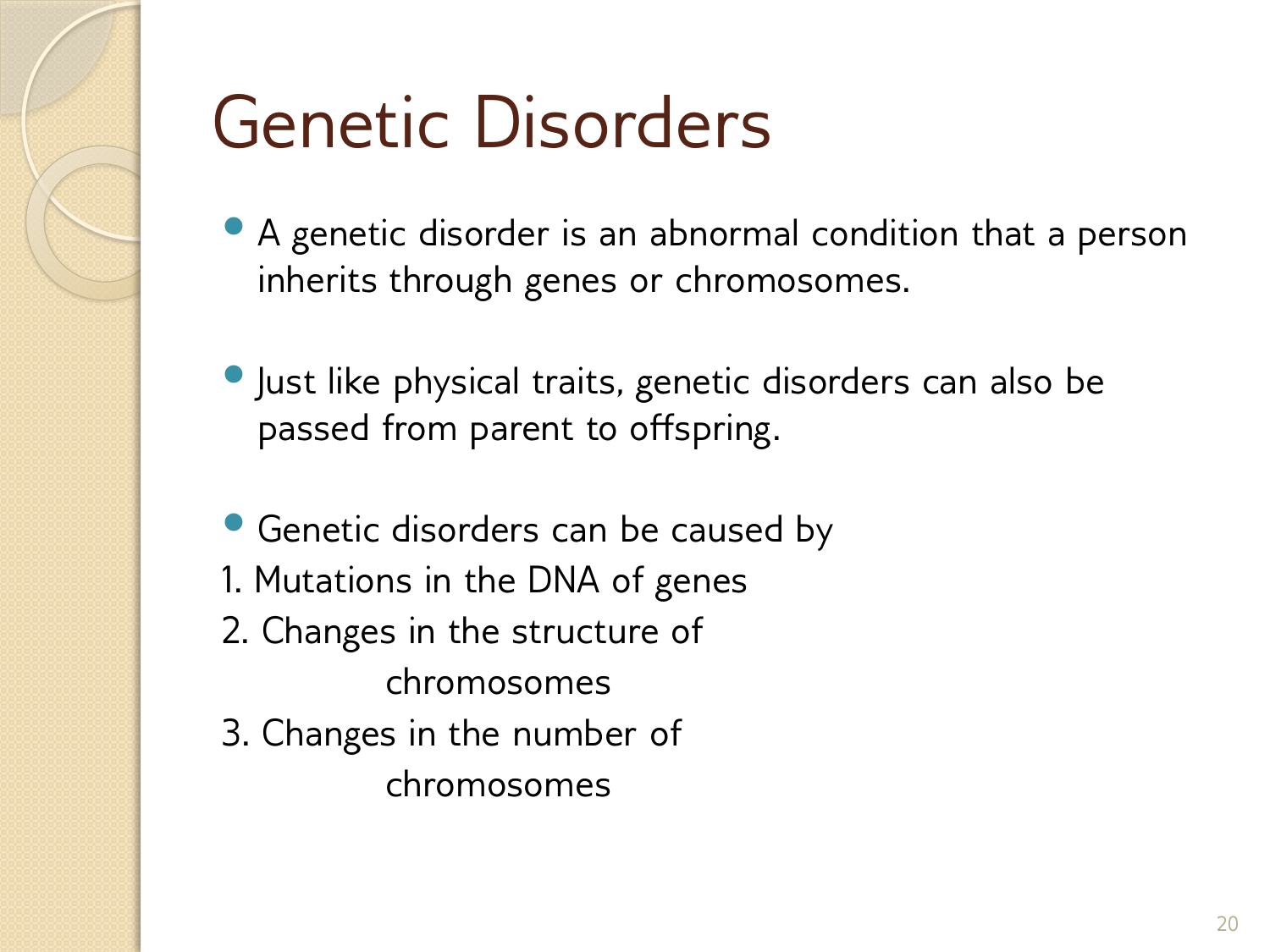

# Genetic Disorders
A genetic disorder is an abnormal condition that a person inherits through genes or chromosomes.

Just like physical traits, genetic disorders can also be passed from parent to offspring.

Genetic disorders can be caused by
	1. Mutations in the DNA of genes
	2. Changes in the structure of
              chromosomes
	3. Changes in the number of
              chromosomes

20